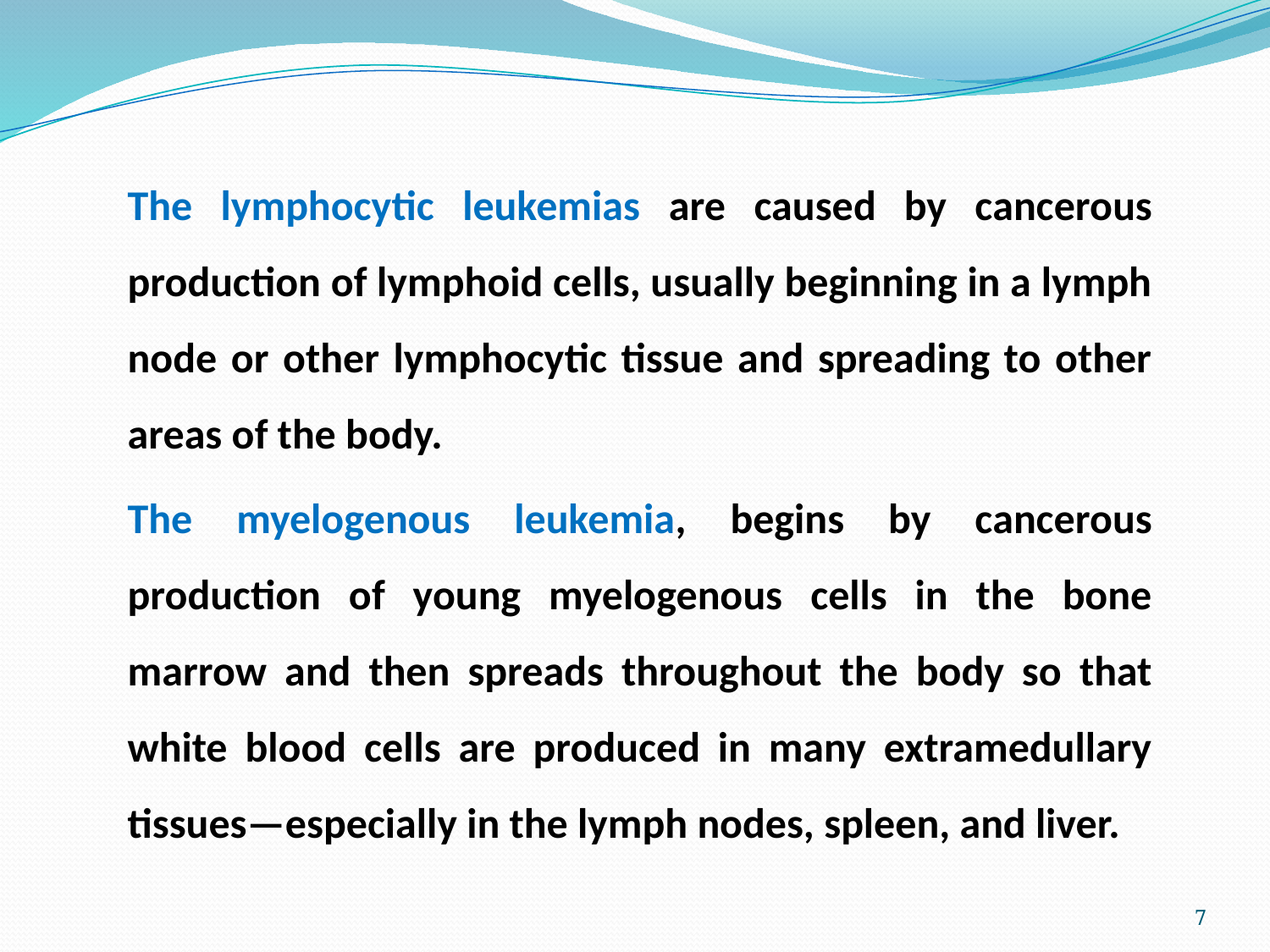

The lymphocytic leukemias are caused by cancerous production of lymphoid cells, usually beginning in a lymph node or other lymphocytic tissue and spreading to other areas of the body.
The myelogenous leukemia, begins by cancerous production of young myelogenous cells in the bone marrow and then spreads throughout the body so that white blood cells are produced in many extramedullary tissues—especially in the lymph nodes, spleen, and liver.
7